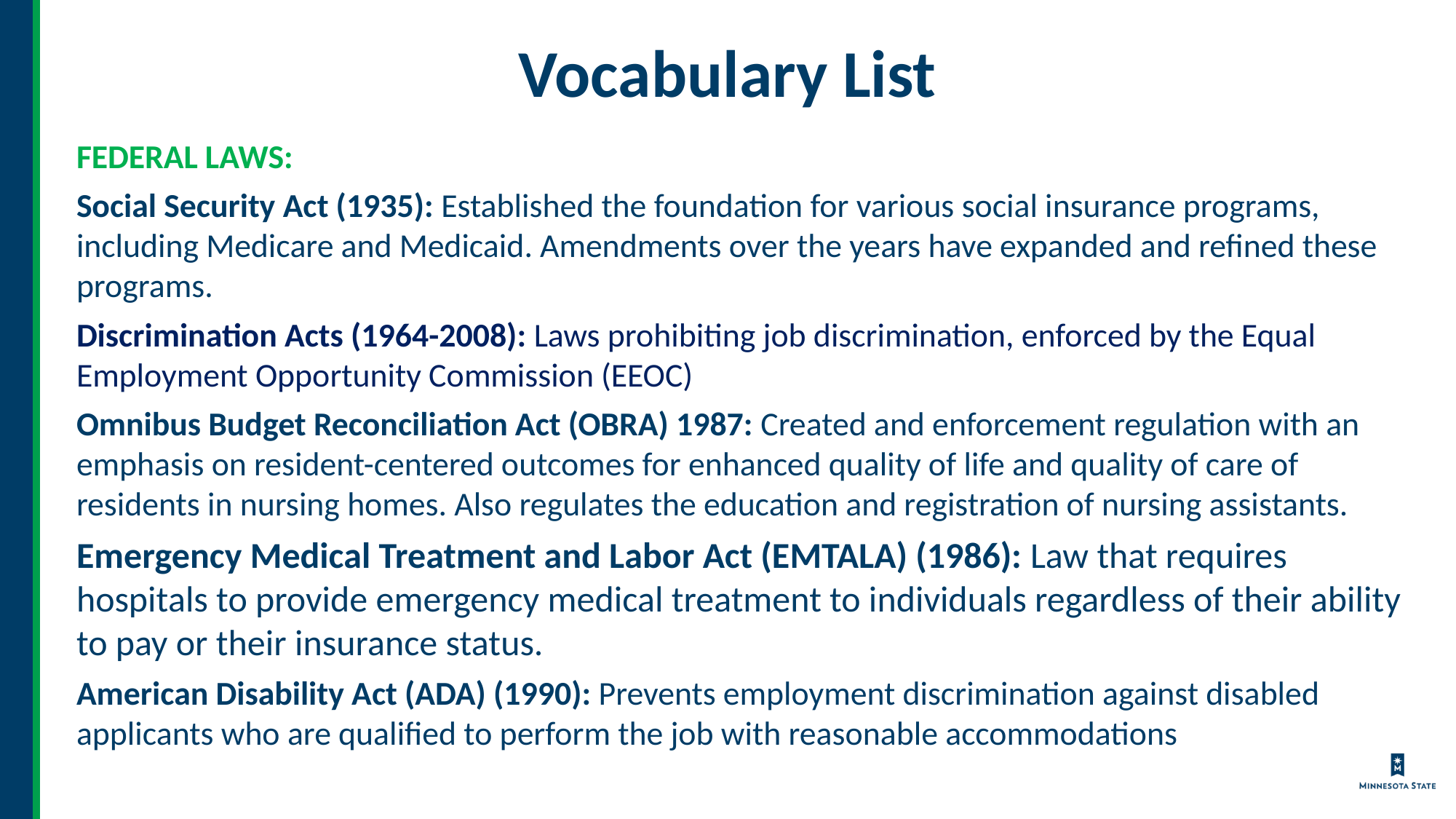

# Vocabulary List
FEDERAL LAWS:
Social Security Act (1935): Established the foundation for various social insurance programs, including Medicare and Medicaid. Amendments over the years have expanded and refined these programs.
Discrimination Acts (1964-2008): Laws prohibiting job discrimination, enforced by the Equal Employment Opportunity Commission (EEOC)
Omnibus Budget Reconciliation Act (OBRA) 1987: Created and enforcement regulation with an emphasis on resident-centered outcomes for enhanced quality of life and quality of care of residents in nursing homes. Also regulates the education and registration of nursing assistants.
Emergency Medical Treatment and Labor Act (EMTALA) (1986): Law that requires hospitals to provide emergency medical treatment to individuals regardless of their ability to pay or their insurance status.
American Disability Act (ADA) (1990): Prevents employment discrimination against disabled applicants who are qualified to perform the job with reasonable accommodations